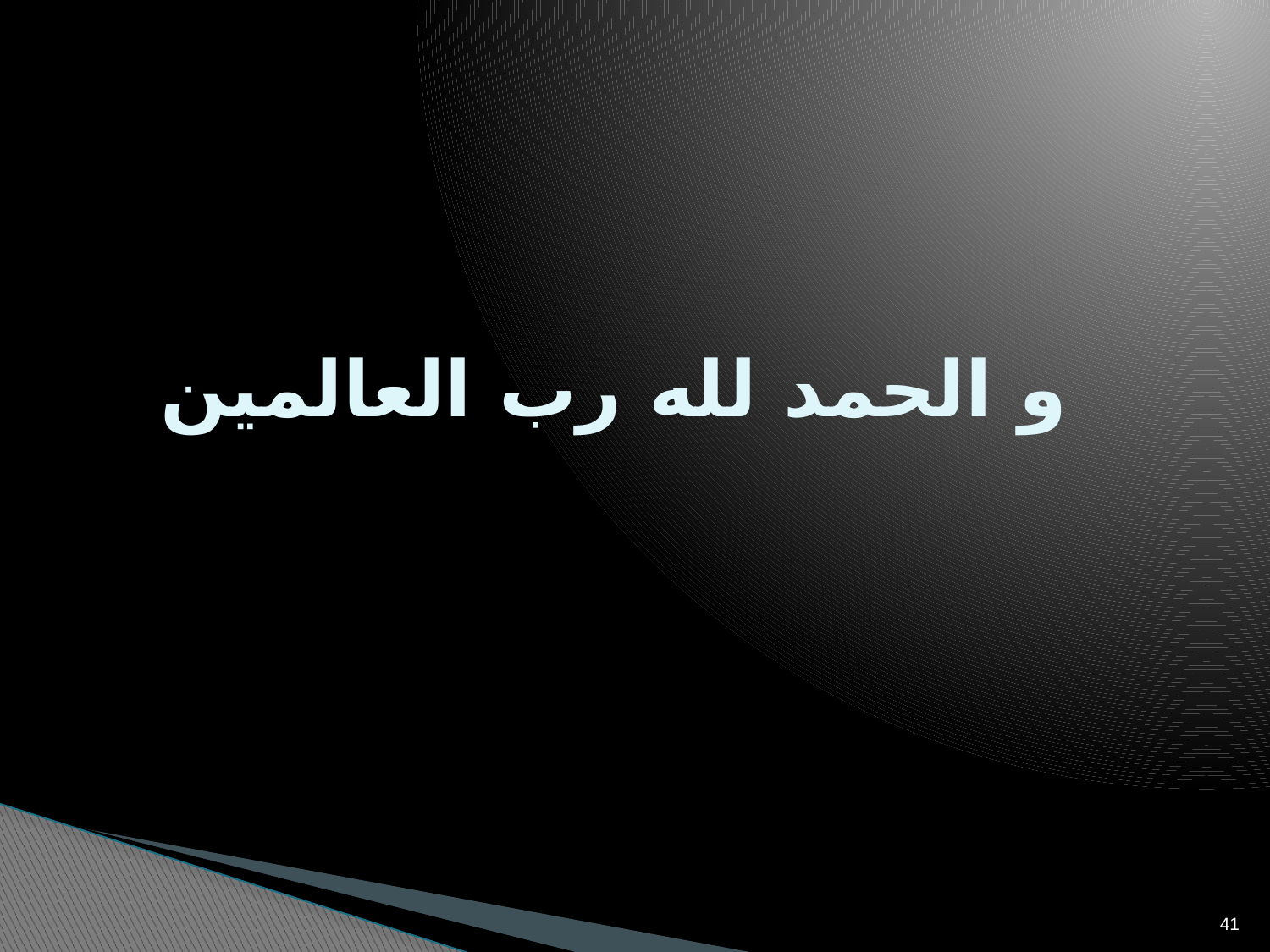

# و الحمد لله رب العالمين
41